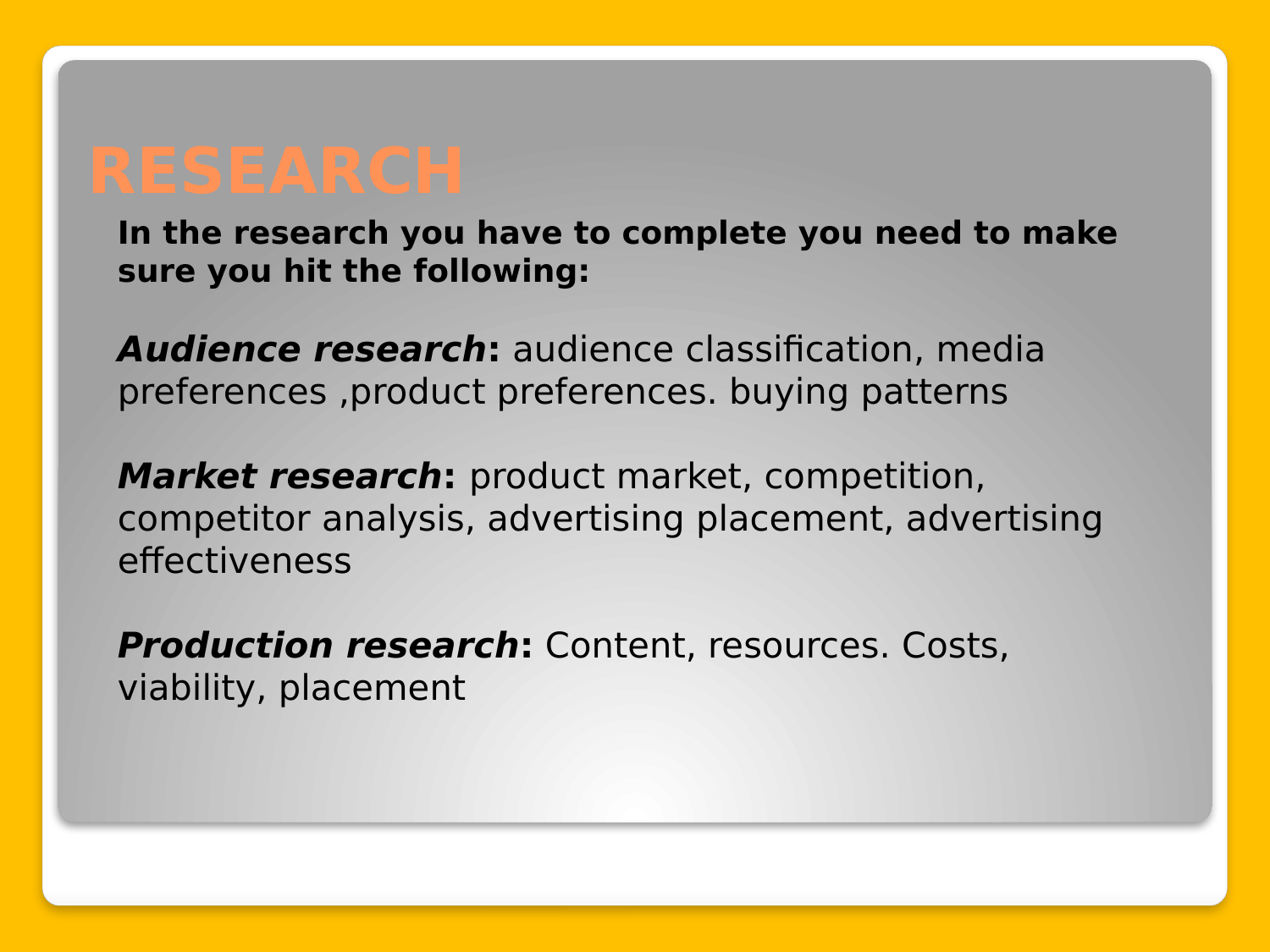

# RESEARCH
In the research you have to complete you need to make sure you hit the following:

Audience research: audience classification, media preferences ,product preferences. buying patterns

Market research: product market, competition, competitor analysis, advertising placement, advertising effectiveness

Production research: Content, resources. Costs, viability, placement